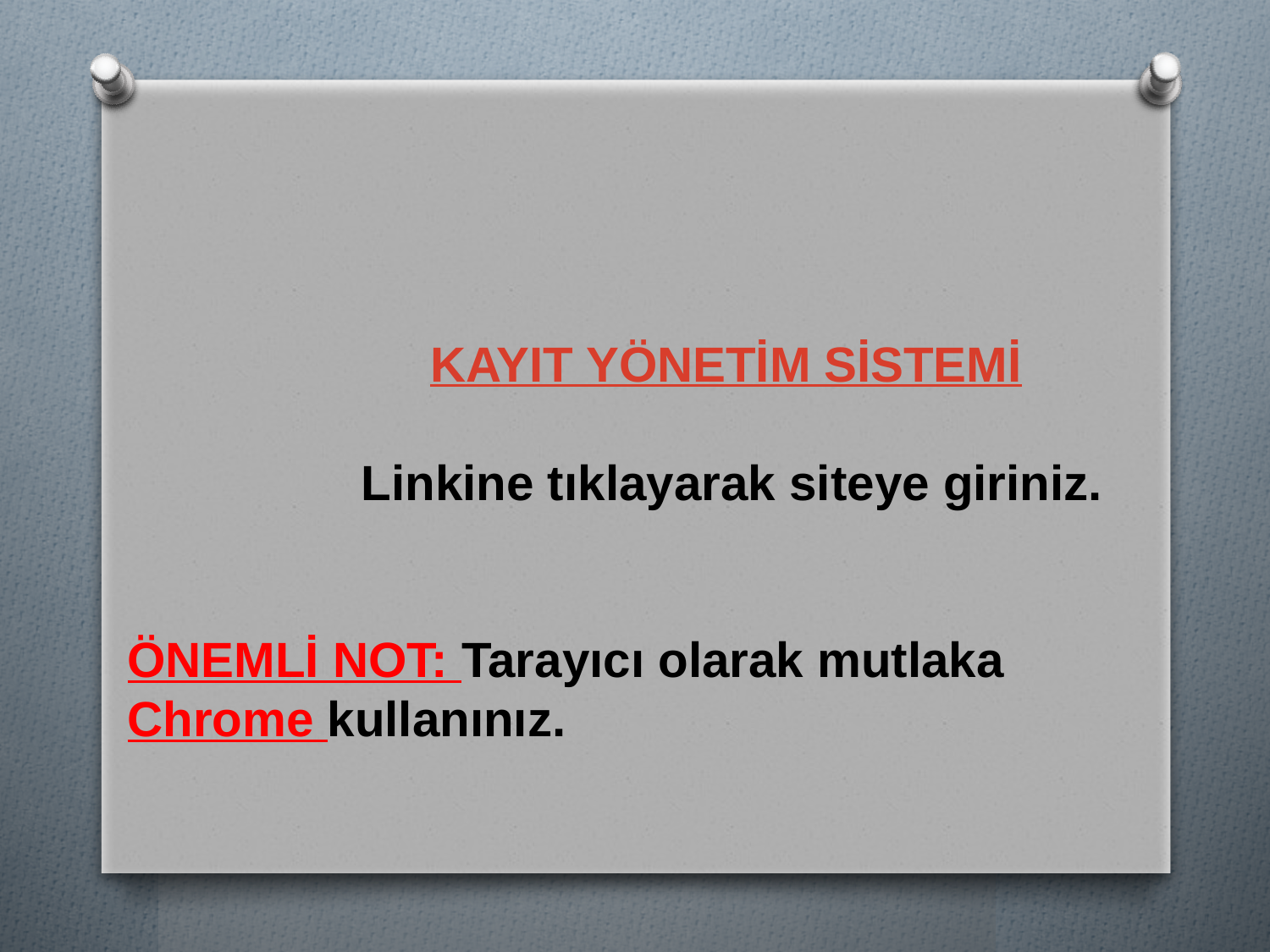

KAYIT YÖNETİM SİSTEMİ

                 Linkine tıklayarak siteye giriniz.

ÖNEMLİ NOT: Tarayıcı olarak mutlaka  Chrome kullanınız.